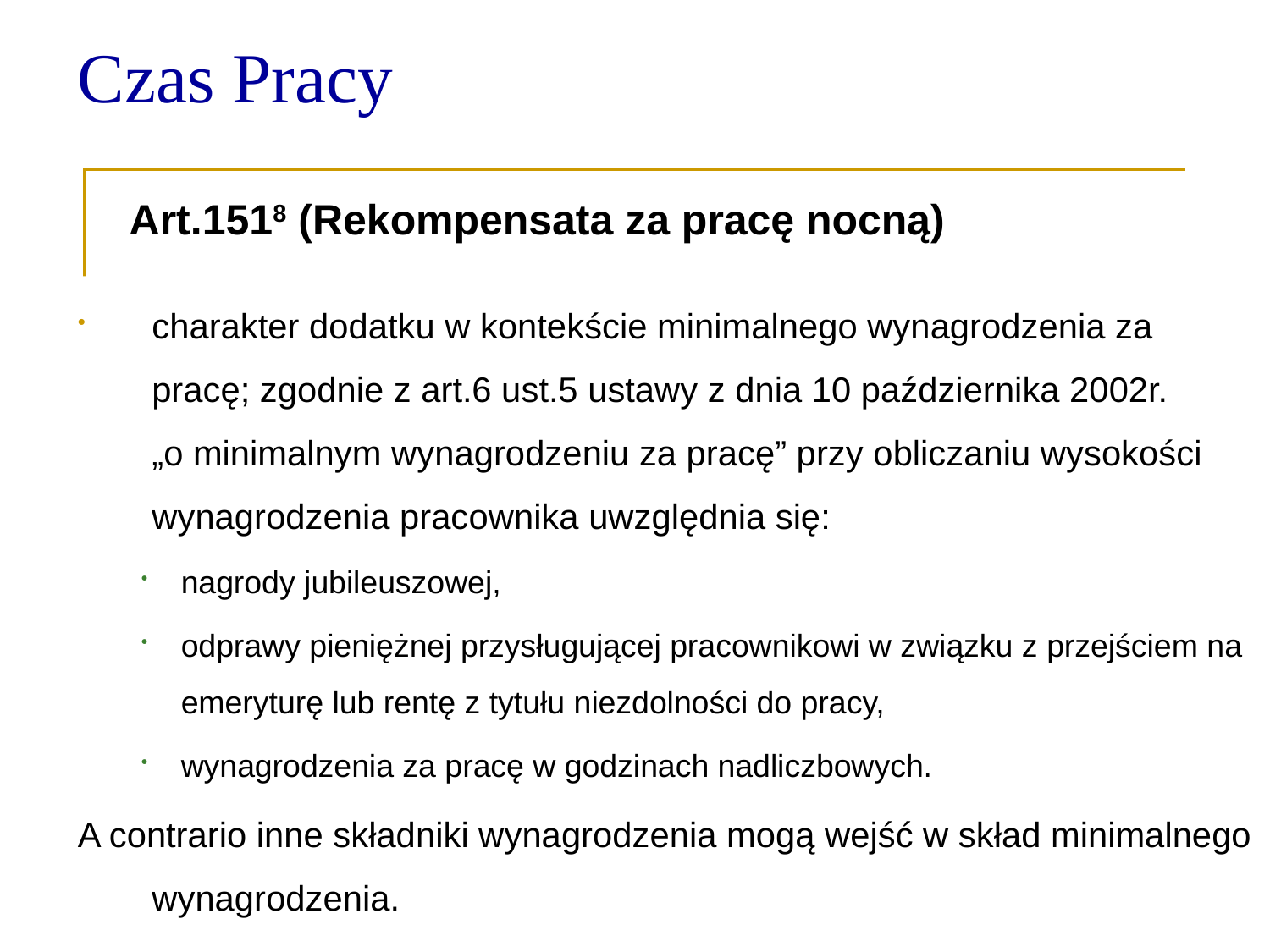

Czas Pracy
 Art.1518 (Rekompensata za pracę nocną)
charakter dodatku w kontekście minimalnego wynagrodzenia za pracę; zgodnie z art.6 ust.5 ustawy z dnia 10 października 2002r.
„o minimalnym wynagrodzeniu za pracę” przy obliczaniu wysokości wynagrodzenia pracownika uwzględnia się:
nagrody jubileuszowej,
odprawy pieniężnej przysługującej pracownikowi w związku z przejściem na emeryturę lub rentę z tytułu niezdolności do pracy,
wynagrodzenia za pracę w godzinach nadliczbowych.
A contrario inne składniki wynagrodzenia mogą wejść w skład minimalnego wynagrodzenia.